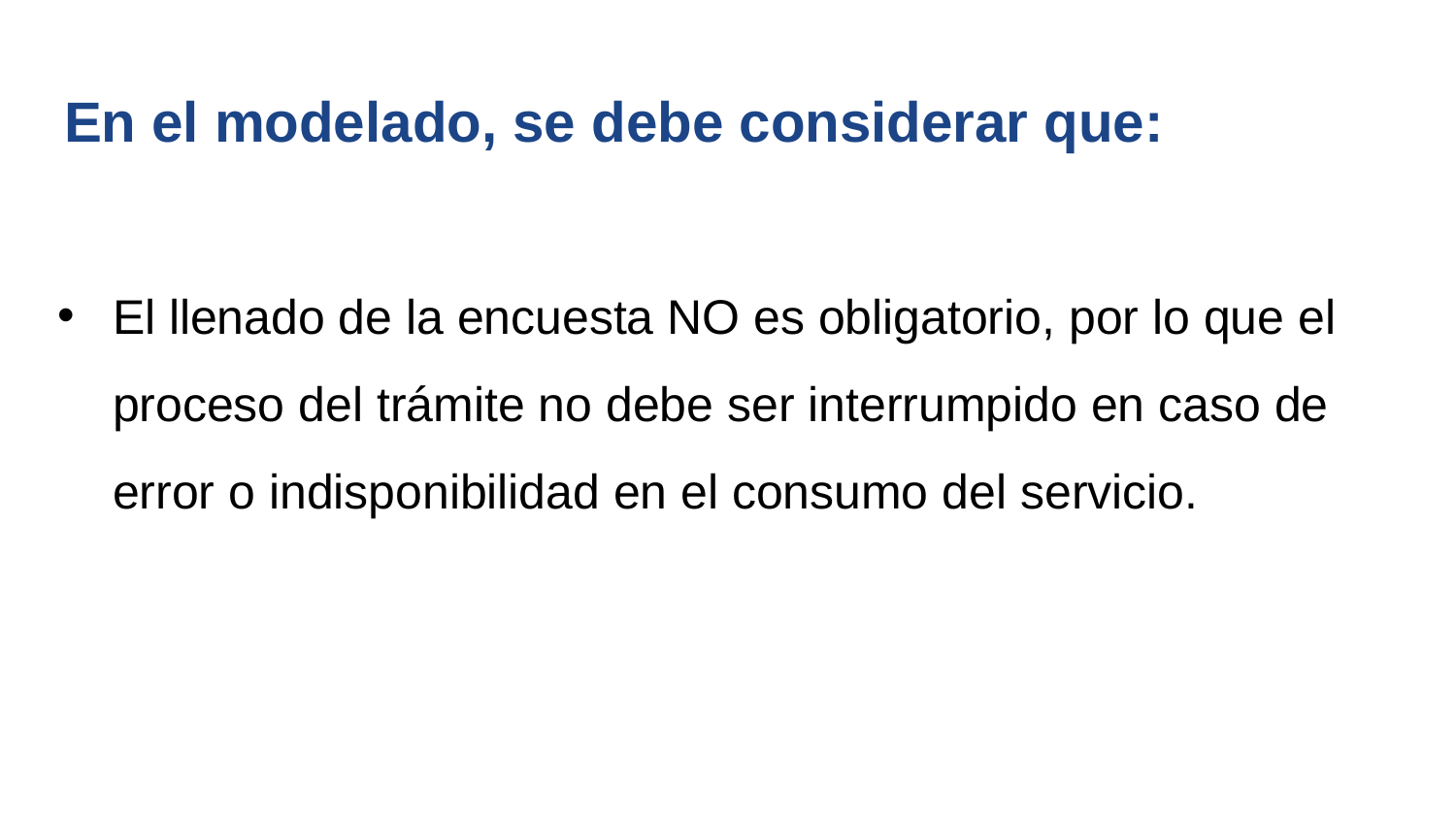

# En el modelado, se debe considerar que:
El llenado de la encuesta NO es obligatorio, por lo que el proceso del trámite no debe ser interrumpido en caso de error o indisponibilidad en el consumo del servicio.